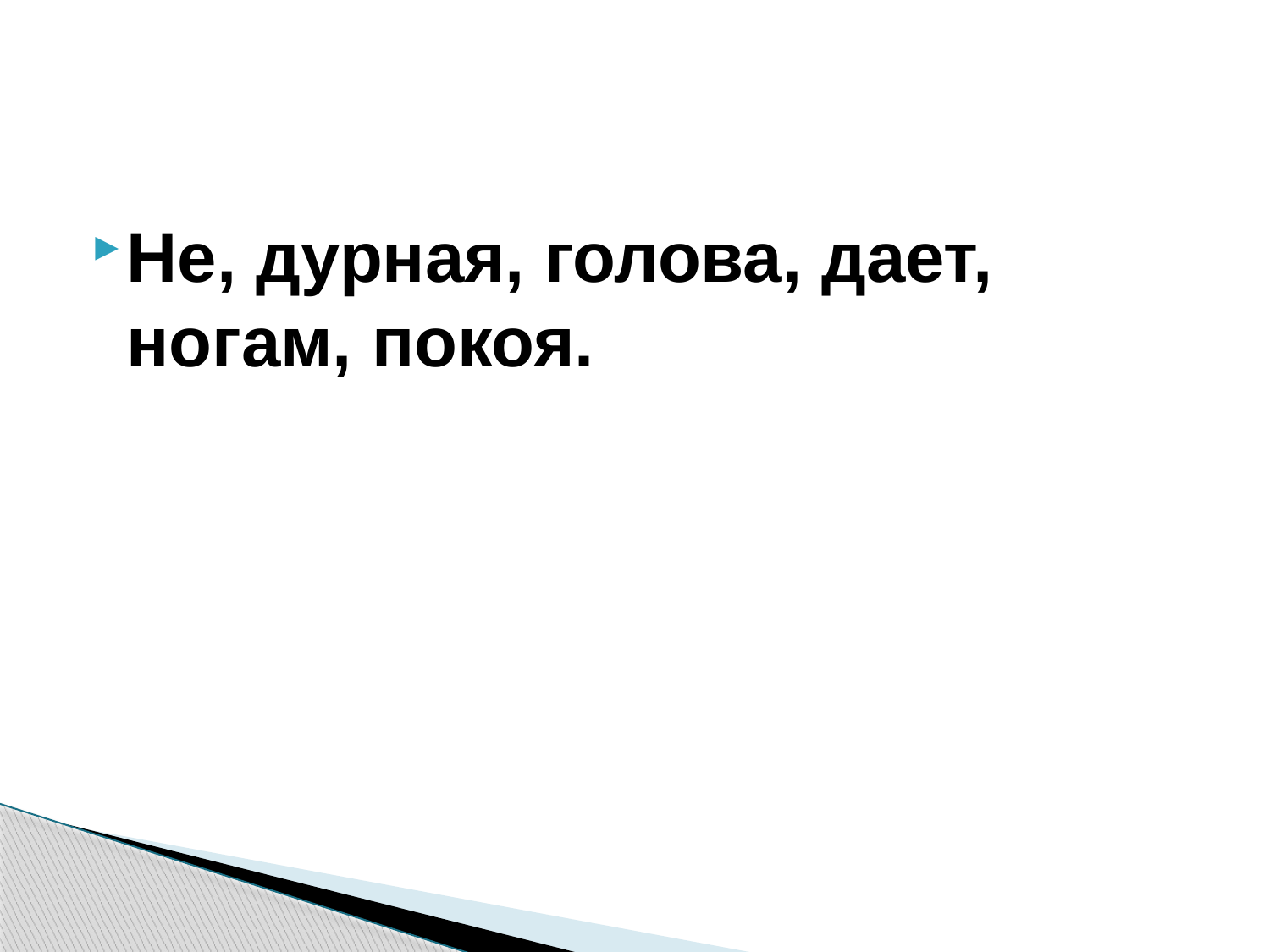

#
Не, дурная, голова, дает, ногам, покоя.